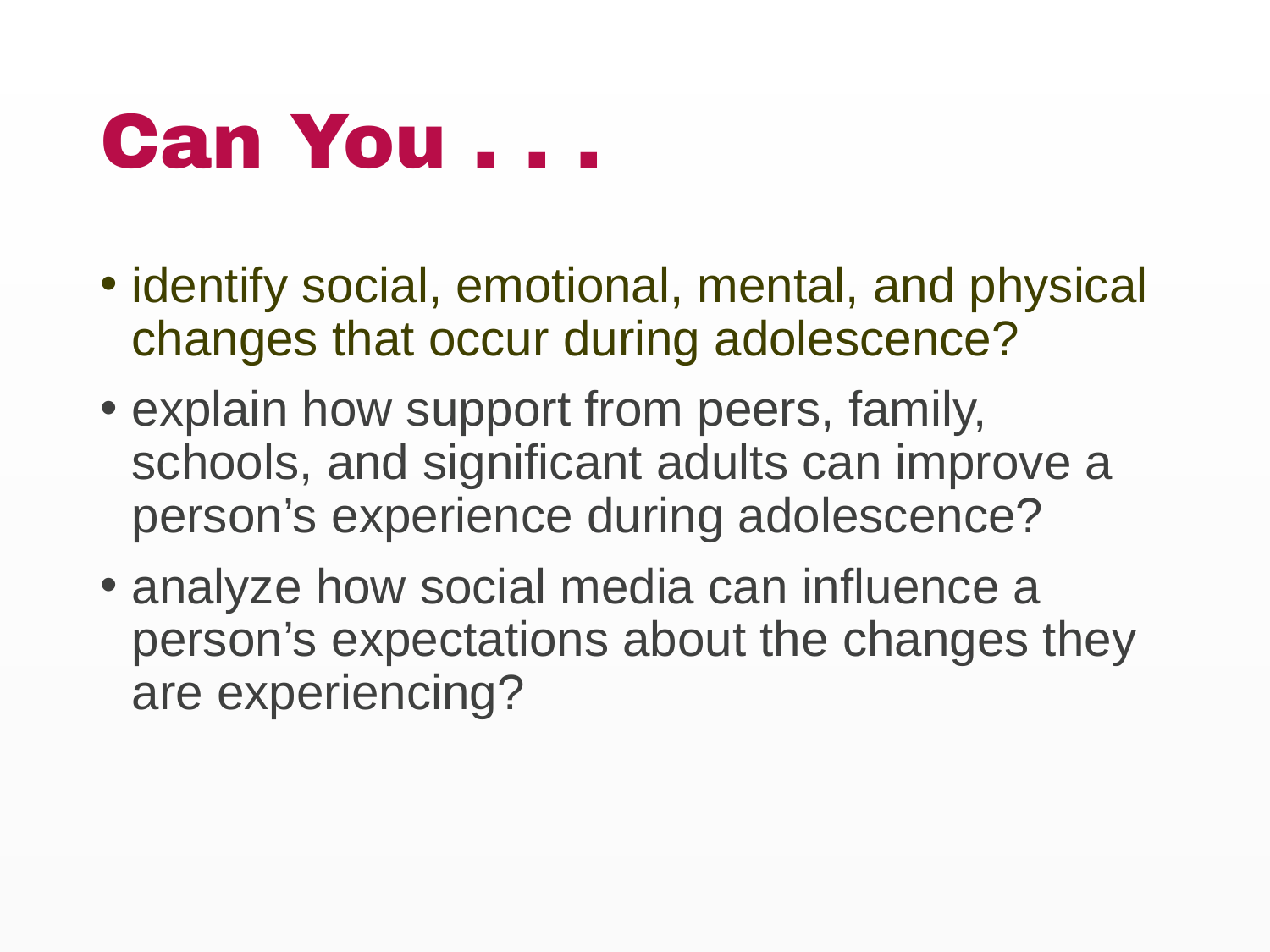

# Can You . . .
identify social, emotional, mental, and physical changes that occur during adolescence?
explain how support from peers, family, schools, and significant adults can improve a person’s experience during adolescence?
analyze how social media can influence a person’s expectations about the changes they are experiencing?